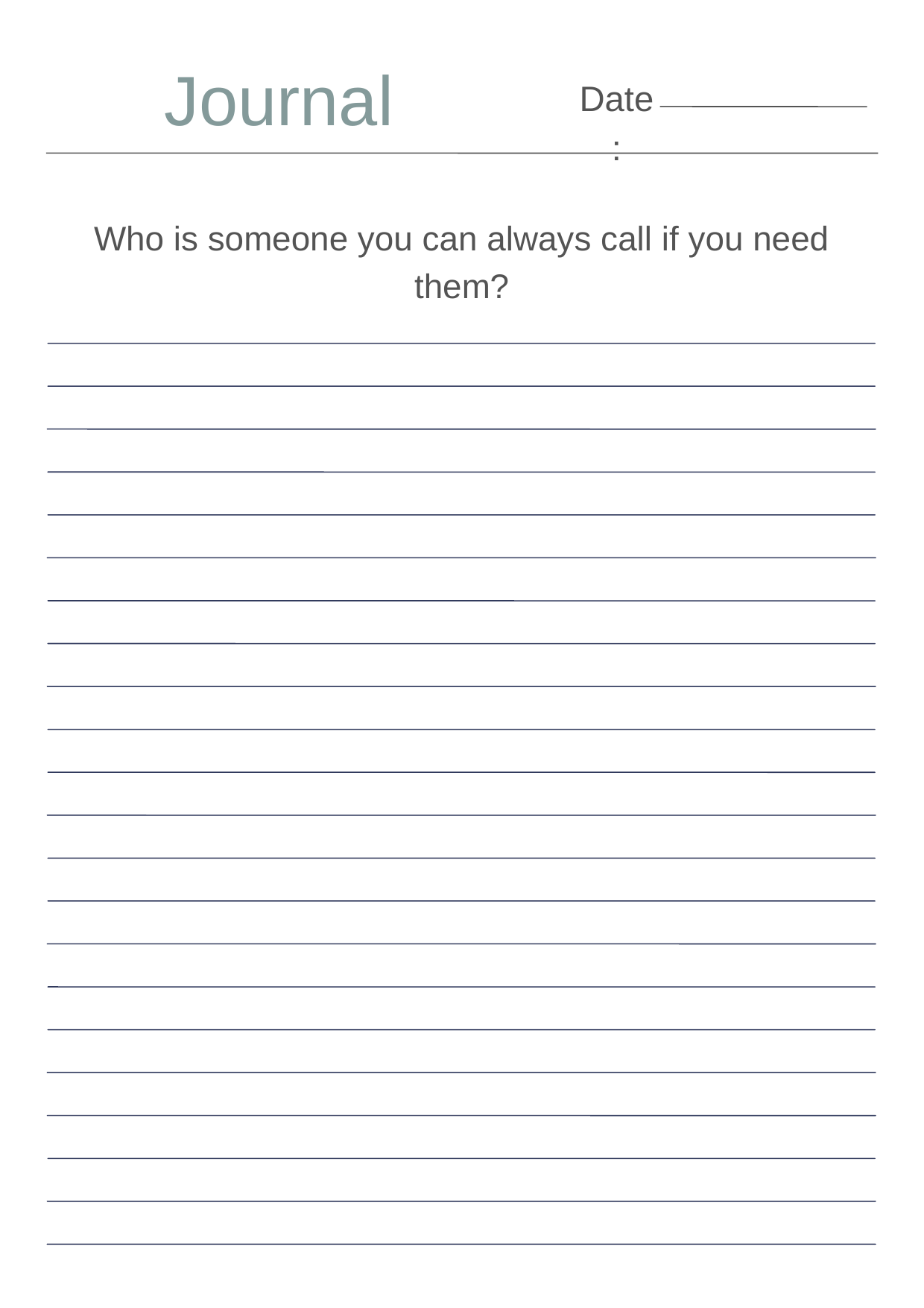

Journal
Date:

Who is someone you can always call if you need them?